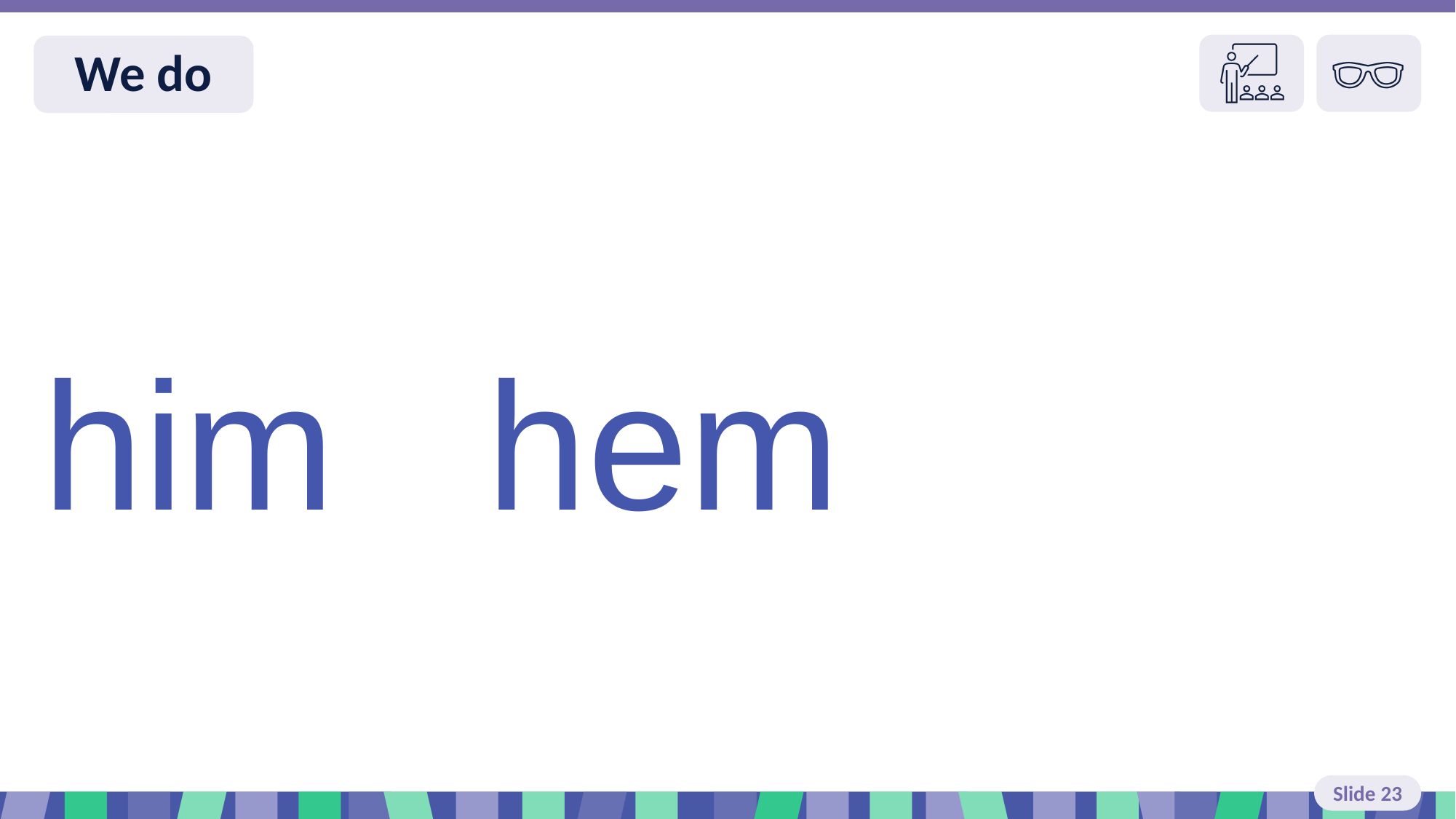

Slide 23 We do read
him   hem